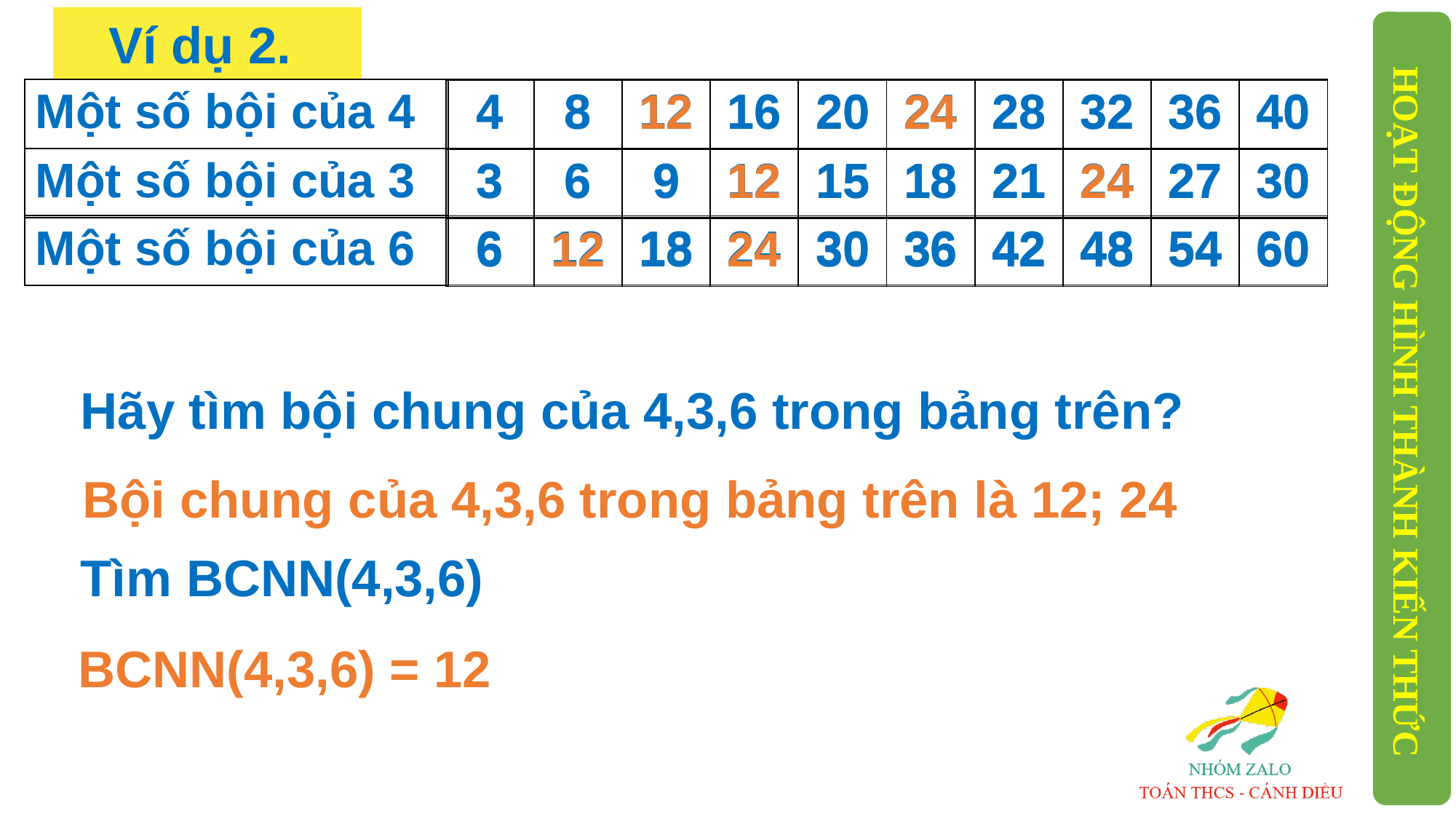

Ví dụ 2.
| Một số bội của 4 |
| --- |
| Một số bội của 3 |
| 4 | 8 | 12 | 16 | 20 | 24 | 28 | 32 | 36 | 40 |
| --- | --- | --- | --- | --- | --- | --- | --- | --- | --- |
| 3 | 6 | 9 | 12 | 15 | 18 | 21 | 24 | 27 | 30 |
| 4 | 8 | 12 | 16 | 20 | 24 | 28 | 32 | 36 | 40 |
| --- | --- | --- | --- | --- | --- | --- | --- | --- | --- |
| 3 | 6 | 9 | 12 | 15 | 18 | 21 | 24 | 27 | 30 |
| Một số bội của 6 |
| --- |
| 6 | 12 | 18 | 24 | 30 | 36 | 42 | 48 | 54 | 60 |
| --- | --- | --- | --- | --- | --- | --- | --- | --- | --- |
| 6 | 12 | 18 | 24 | 30 | 36 | 42 | 48 | 54 | 60 |
| --- | --- | --- | --- | --- | --- | --- | --- | --- | --- |
| Hãy tìm bội chung của 4,3,6 trong bảng trên? |
| --- |

HOẠT ĐỘNG HÌNH THÀNH KIẾN THỨC
Bội chung của 4,3,6 trong bảng trên là 12; 24

| Tìm BCNN(4,3,6) |
| --- |
BCNN(4,3,6) = 12